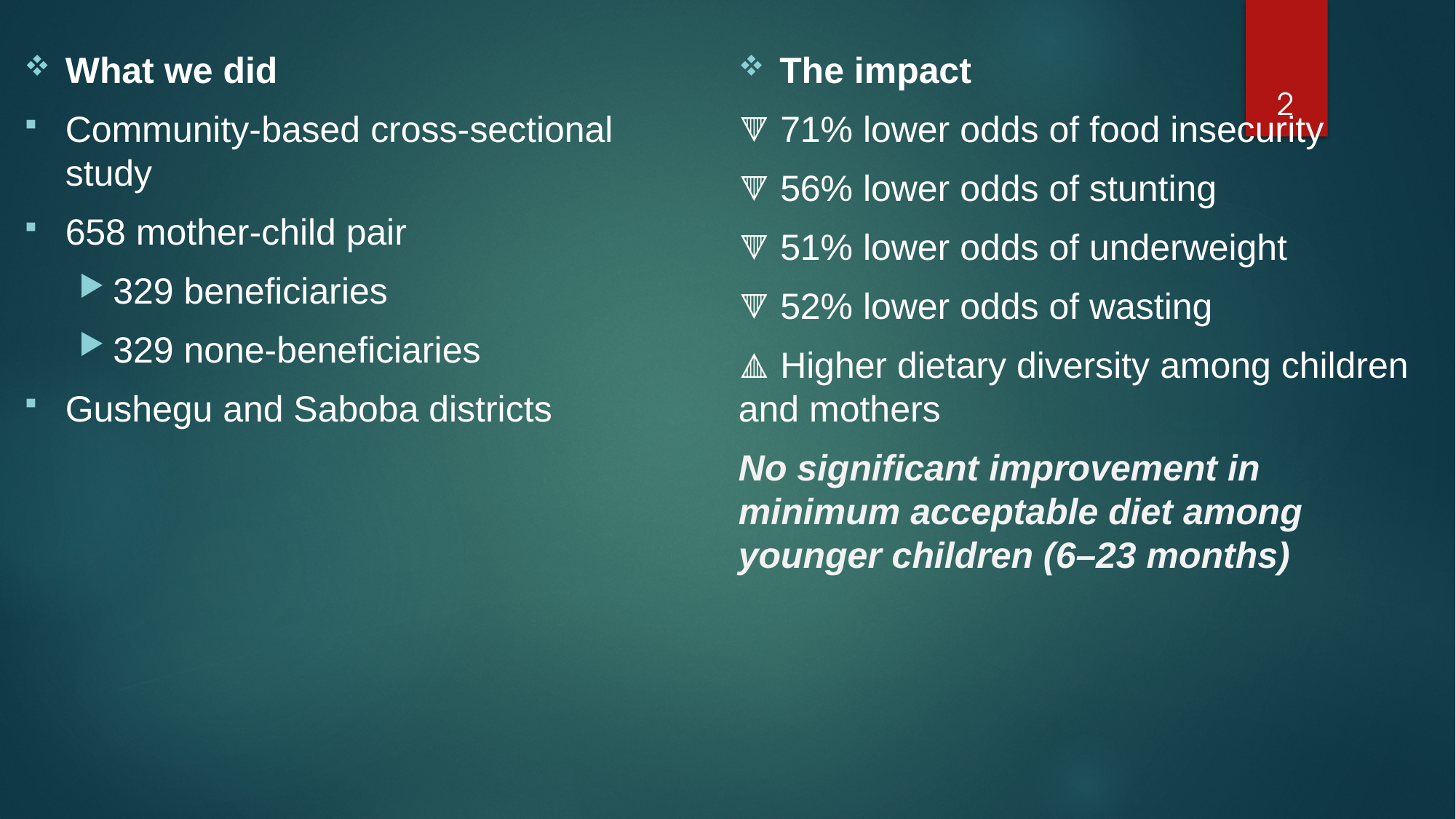

2
What we did
Community-based cross-sectional study
658 mother-child pair
329 beneficiaries
329 none-beneficiaries
Gushegu and Saboba districts
The impact
🔻 71% lower odds of food insecurity
🔻 56% lower odds of stunting
🔻 51% lower odds of underweight
🔻 52% lower odds of wasting
🔺 Higher dietary diversity among children and mothers
No significant improvement in minimum acceptable diet among younger children (6–23 months)